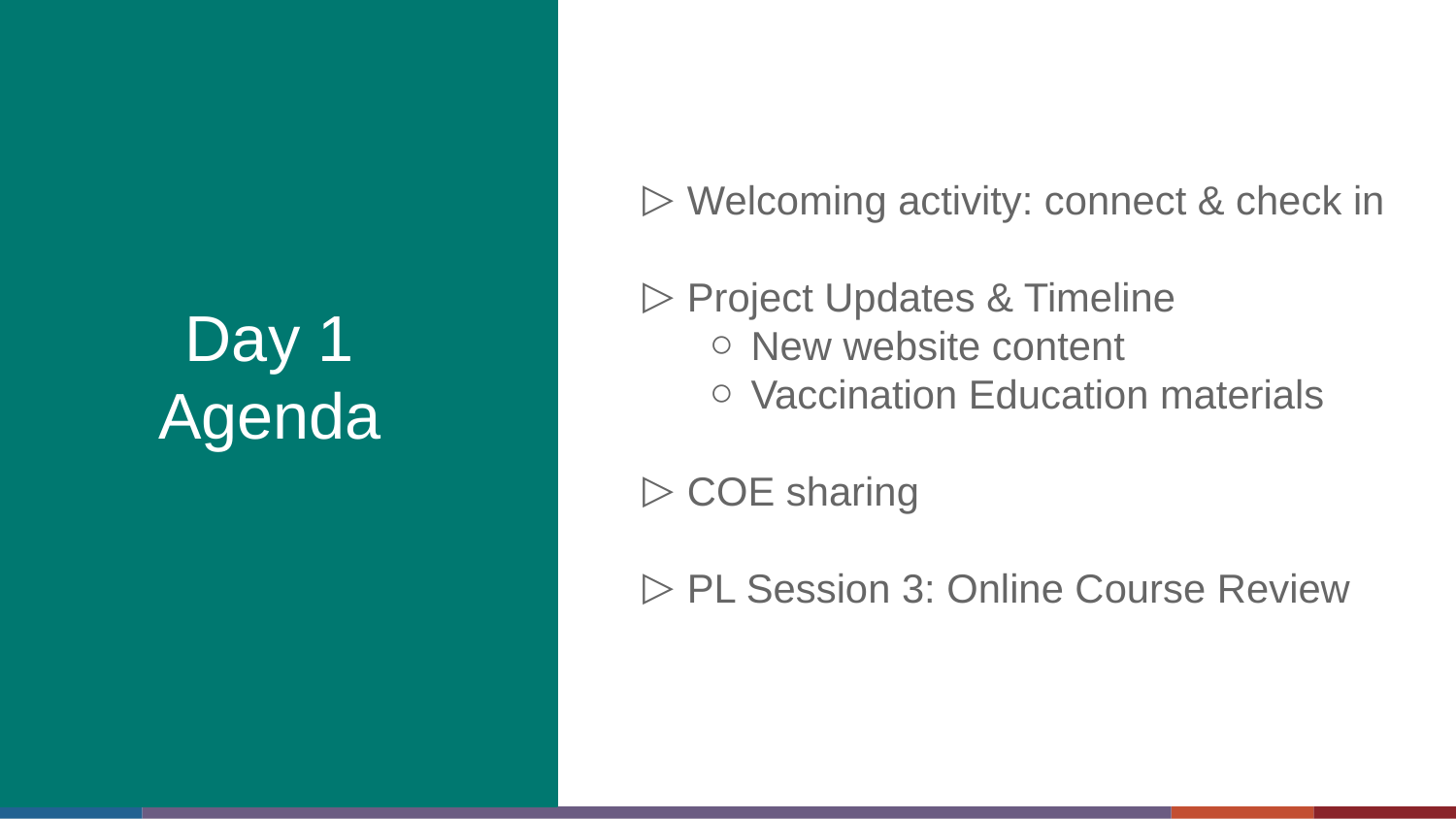

Welcoming activity: connect & check in

Project Updates & Timeline
New website content
Vaccination Education materials

COE sharing

PL Session 3: Online Course Review

Day 1
Agenda